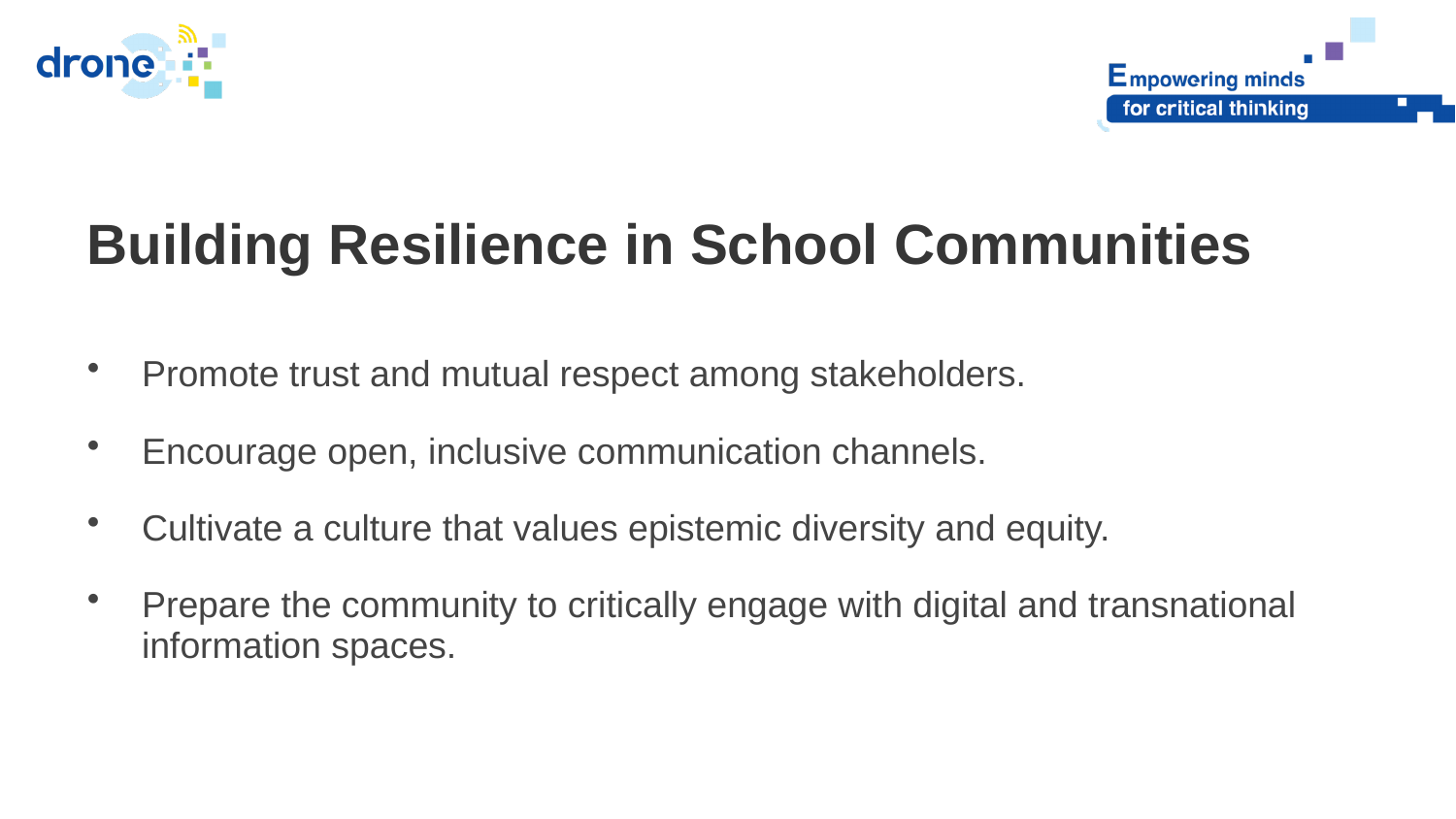

Building Resilience in School Communities
Promote trust and mutual respect among stakeholders.
Encourage open, inclusive communication channels.
Cultivate a culture that values epistemic diversity and equity.
Prepare the community to critically engage with digital and transnational information spaces.